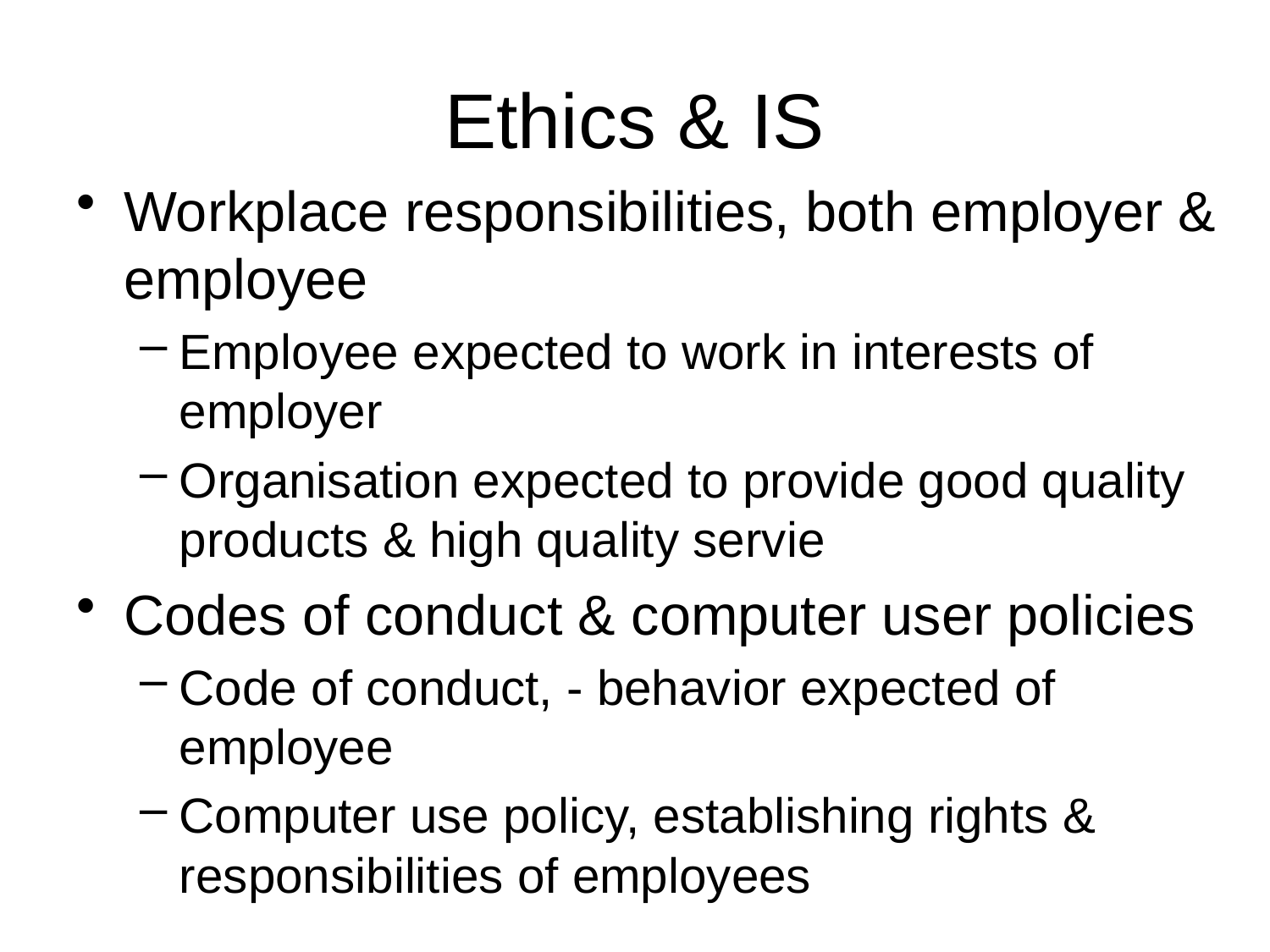

# Ethics & IS
Workplace responsibilities, both employer & employee
Employee expected to work in interests of employer
Organisation expected to provide good quality products & high quality servie
Codes of conduct & computer user policies
Code of conduct, - behavior expected of employee
Computer use policy, establishing rights & responsibilities of employees